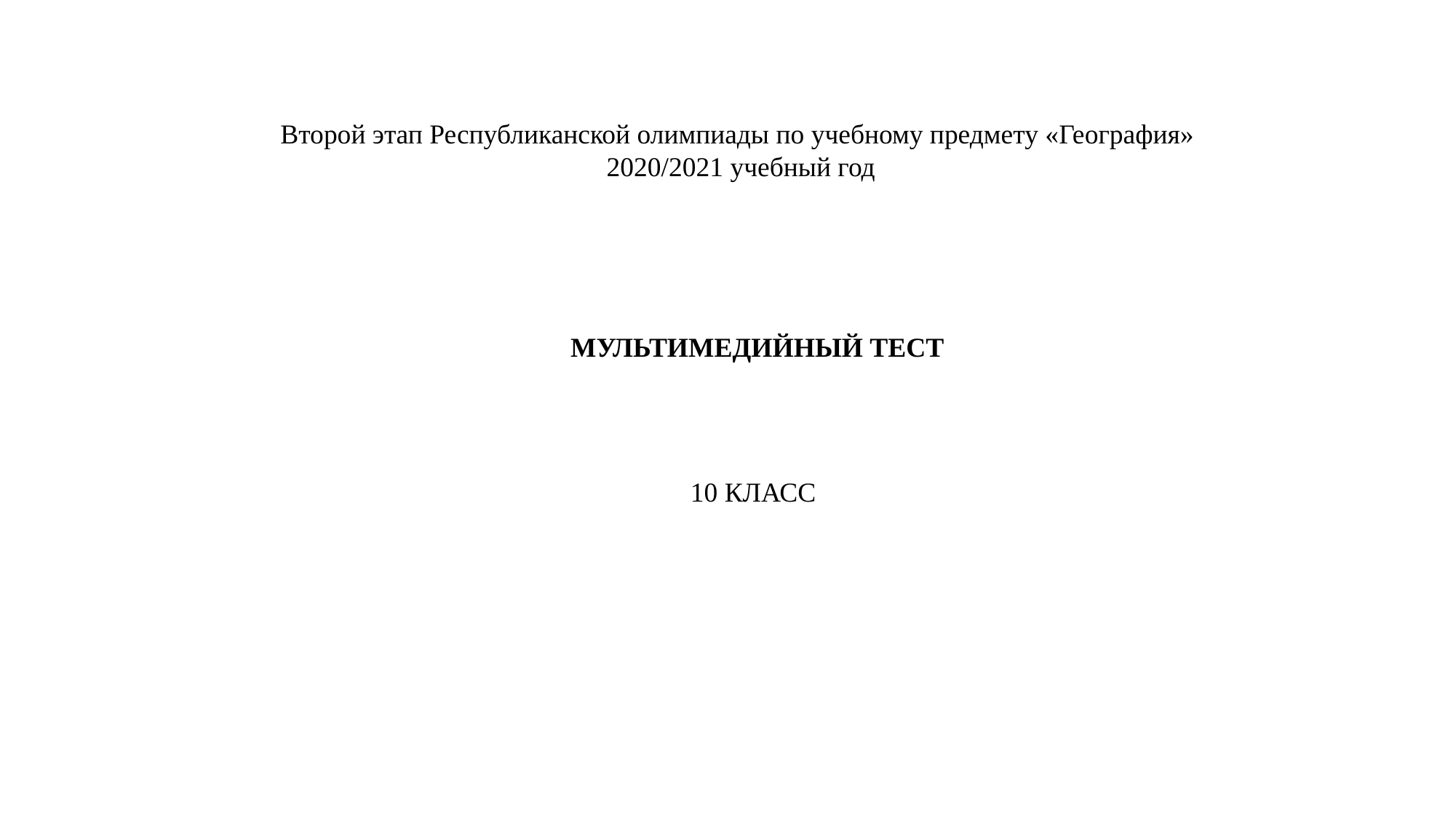

Второй этап Республиканской олимпиады по учебному предмету «География»
2020/2021 учебный год
МУЛЬТИМЕДИЙНЫЙ ТЕСТ
10 КЛАСС